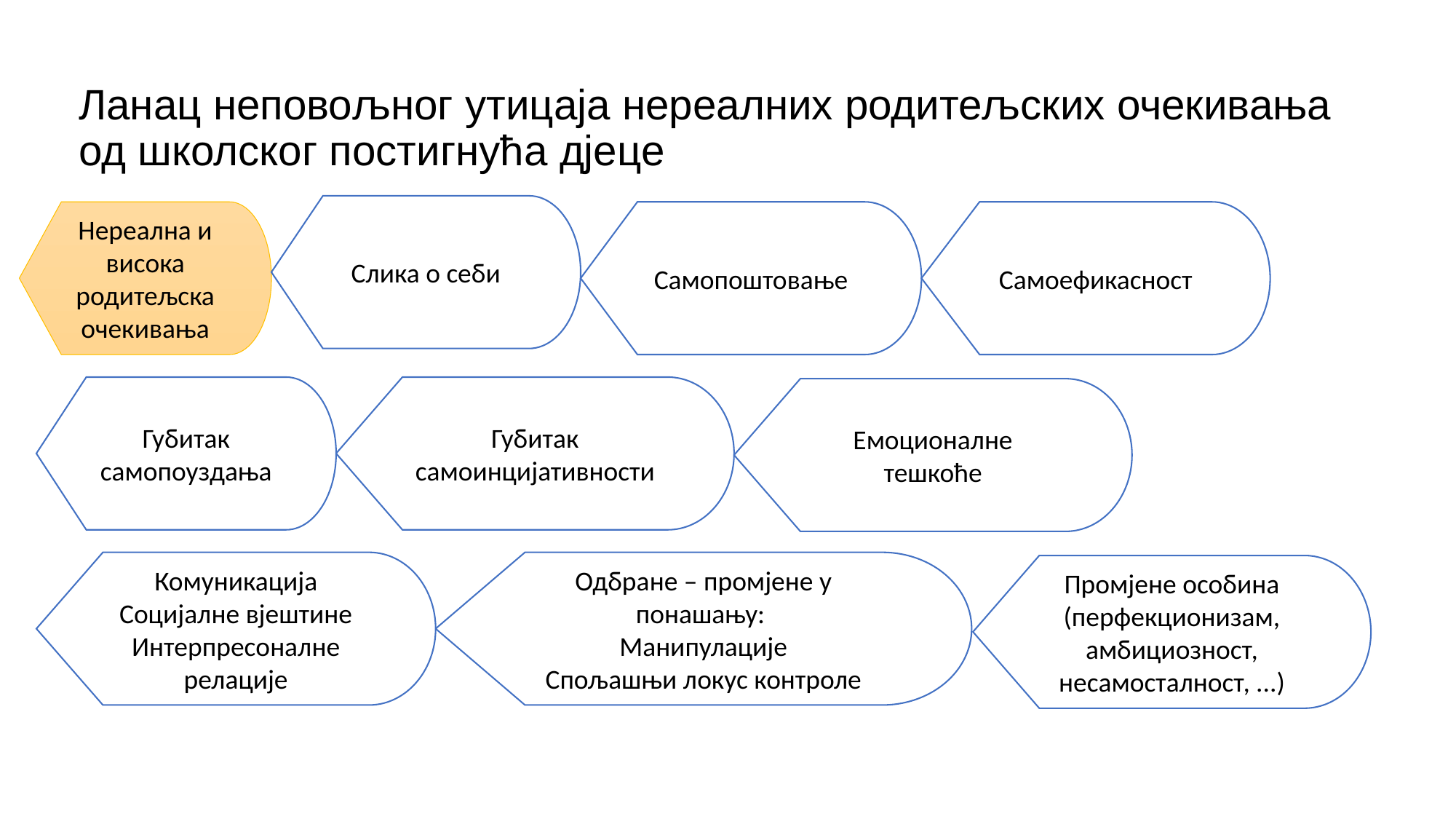

# Ланац неповољног утицаја нереалних родитељских очекивања од школског постигнућа дјеце
Слика о себи
Нереална и висока родитељска очекивања
Самопоштовање
Самоефикасност
Губитак самопоуздања
Губитак самоинцијативности
Емоционалне тешкоће
Одбране – промјене у понашању:
Манипулације
Спољашњи локус контроле
Комуникација
Социјалне вјештине
Интерпресоналне релације
Промјене особина
(перфекционизам, амбициозност, несамосталност, ...)